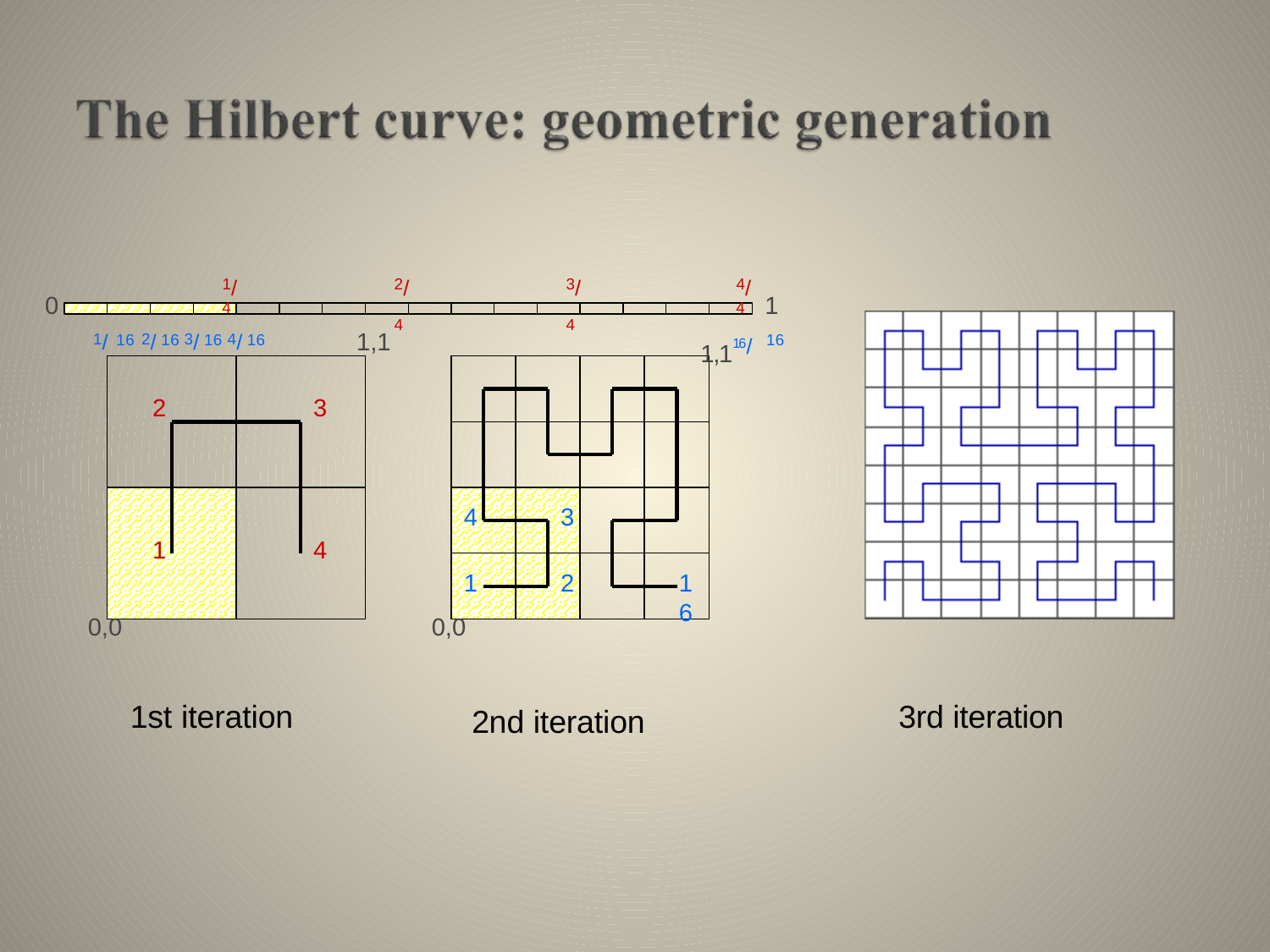

1/
2/
4
3/
4
4/
0
1
4
4

1/	2/	3/	4/

1,1
1,116/
16	16	16	16
16

2
3

4
3

1
4

1
2
1
6

0,0
0,0
1st iteration
3rd iteration
2nd iteration